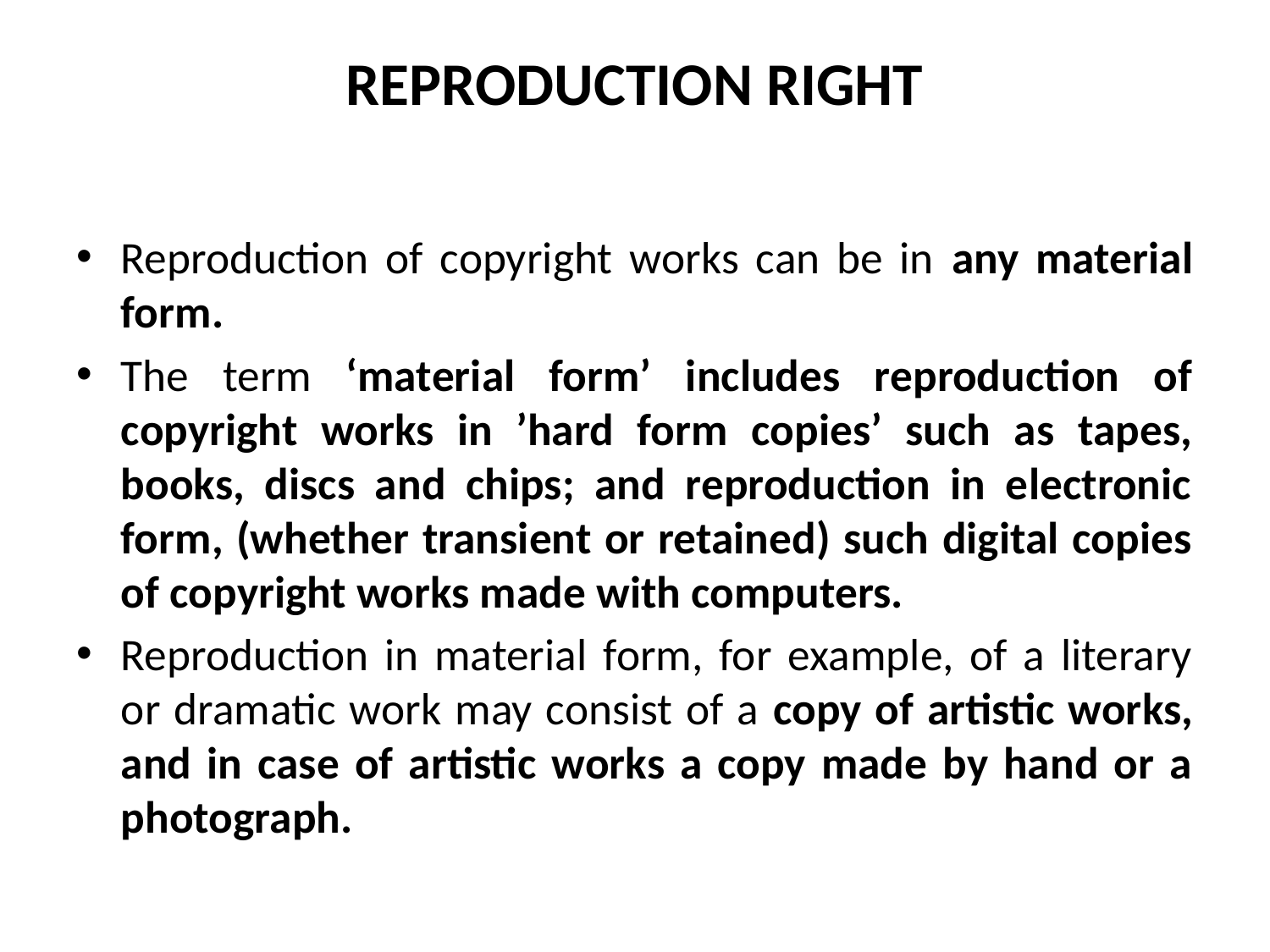

# REPRODUCTION RIGHT
Reproduction of copyright works can be in any material form.
The term ‘material form’ includes reproduction of copyright works in ’hard form copies’ such as tapes, books, discs and chips; and reproduction in electronic form, (whether transient or retained) such digital copies of copyright works made with computers.
Reproduction in material form, for example, of a literary or dramatic work may consist of a copy of artistic works, and in case of artistic works a copy made by hand or a photograph.